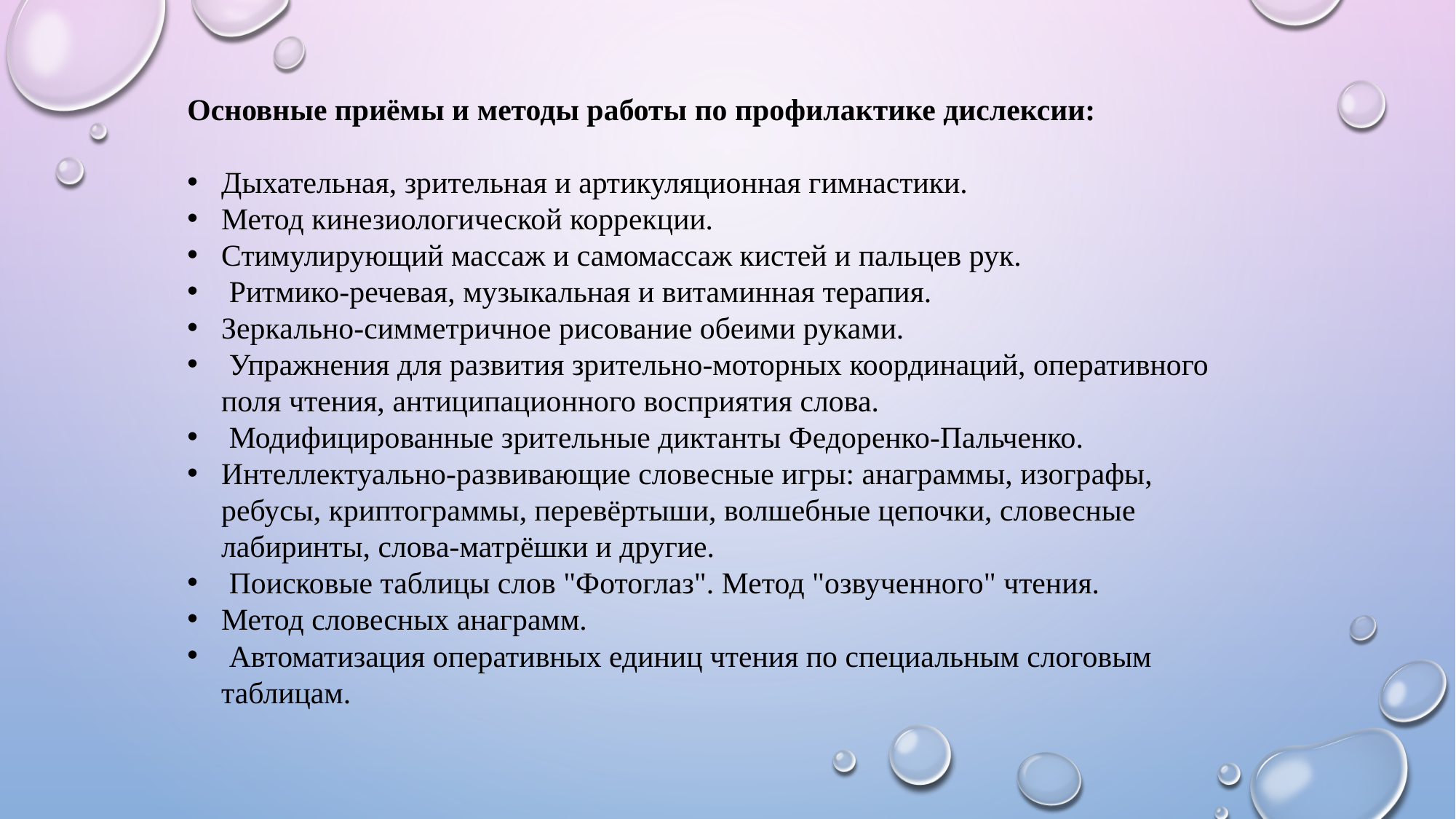

Основные приёмы и методы работы по профилактике дислексии:

Дыхательная, зрительная и артикуляционная гимнастики.
Метод кинезиологической коррекции.
Стимулирующий массаж и самомассаж кистей и пальцев рук.
 Ритмико-речевая, музыкальная и витаминная терапия.
Зеркально-симметричное рисование обеими руками.
 Упражнения для развития зрительно-моторных координаций, оперативного поля чтения, антиципационного восприятия слова.
 Модифицированные зрительные диктанты Федоренко-Пальченко.
Интеллектуально-развивающие словесные игры: анаграммы, изографы, ребусы, криптограммы, перевёртыши, волшебные цепочки, словесные лабиринты, слова-матрёшки и другие.
 Поисковые таблицы слов "Фотоглаз". Метод "озвученного" чтения.
Метод словесных анаграмм.
 Автоматизация оперативных единиц чтения по специальным слоговым таблицам.